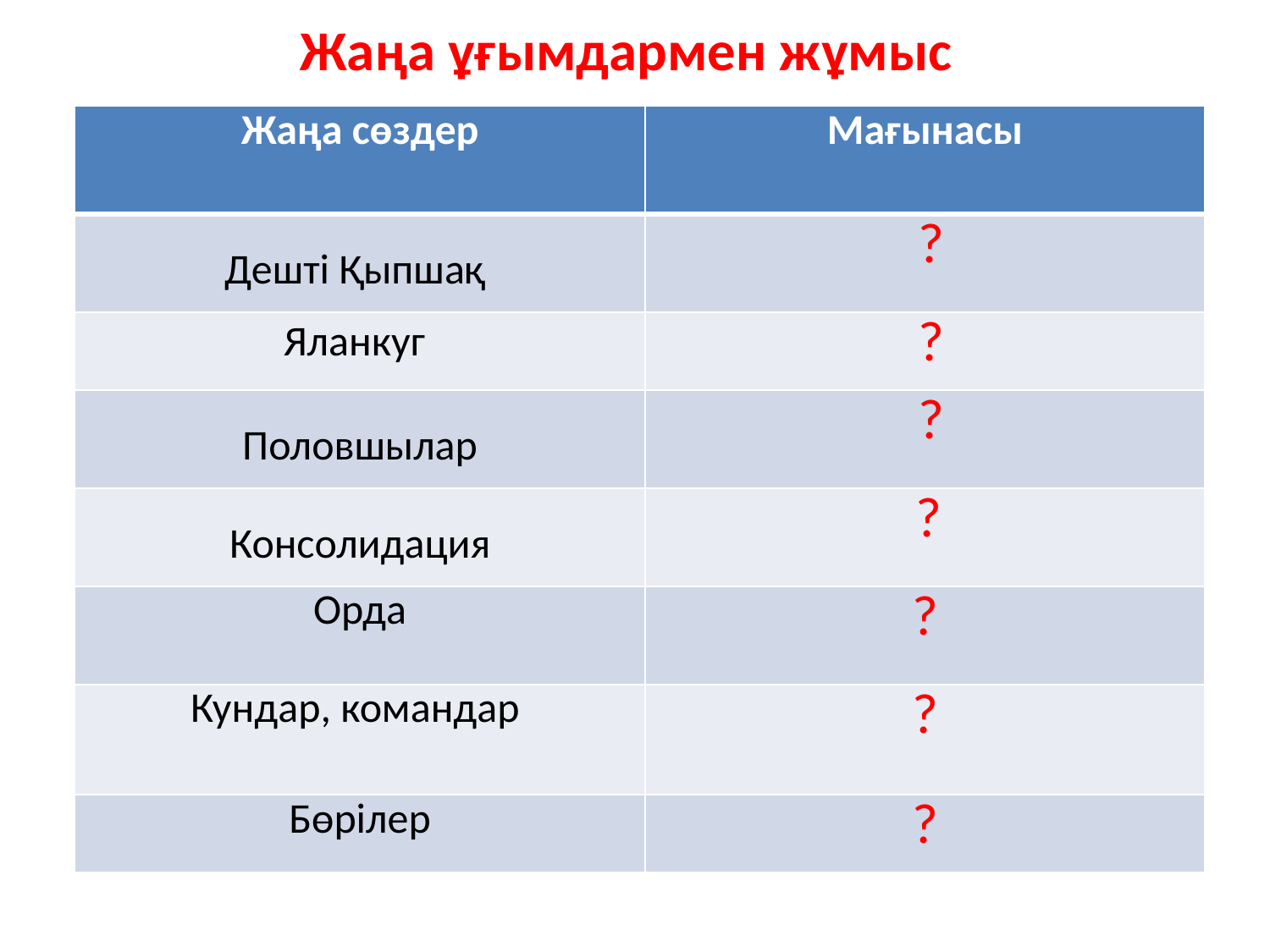

# Жаңа ұғымдармен жұмыс
| Жаңа сөздер | Мағынасы |
| --- | --- |
| Дешті Қыпшақ | ? |
| Яланкуг | ? |
| Половшылар | ? |
| Консолидация | ? |
| Орда | ? |
| Кундар, командар | ? |
| Бөрілер | ? |